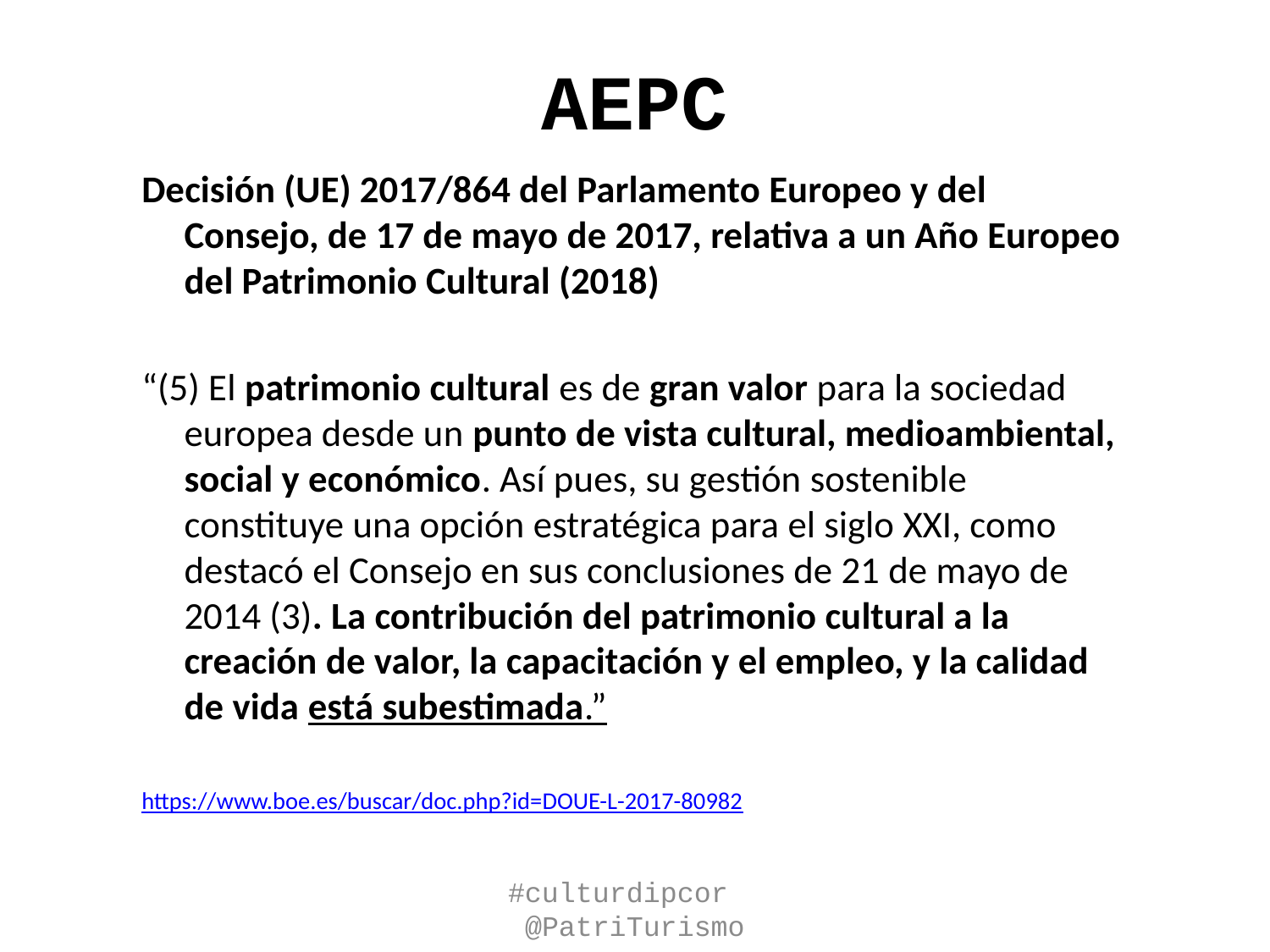

# AEPC
Decisión (UE) 2017/864 del Parlamento Europeo y del Consejo, de 17 de mayo de 2017, relativa a un Año Europeo del Patrimonio Cultural (2018)

“(5) El patrimonio cultural es de gran valor para la sociedad europea desde un punto de vista cultural, medioambiental, social y económico. Así pues, su gestión sostenible constituye una opción estratégica para el siglo XXI, como destacó el Consejo en sus conclusiones de 21 de mayo de 2014 (3). La contribución del patrimonio cultural a la creación de valor, la capacitación y el empleo, y la calidad de vida está subestimada.”

https://www.boe.es/buscar/doc.php?id=DOUE-L-2017-80982

#culturdipcor   @PatriTurismo